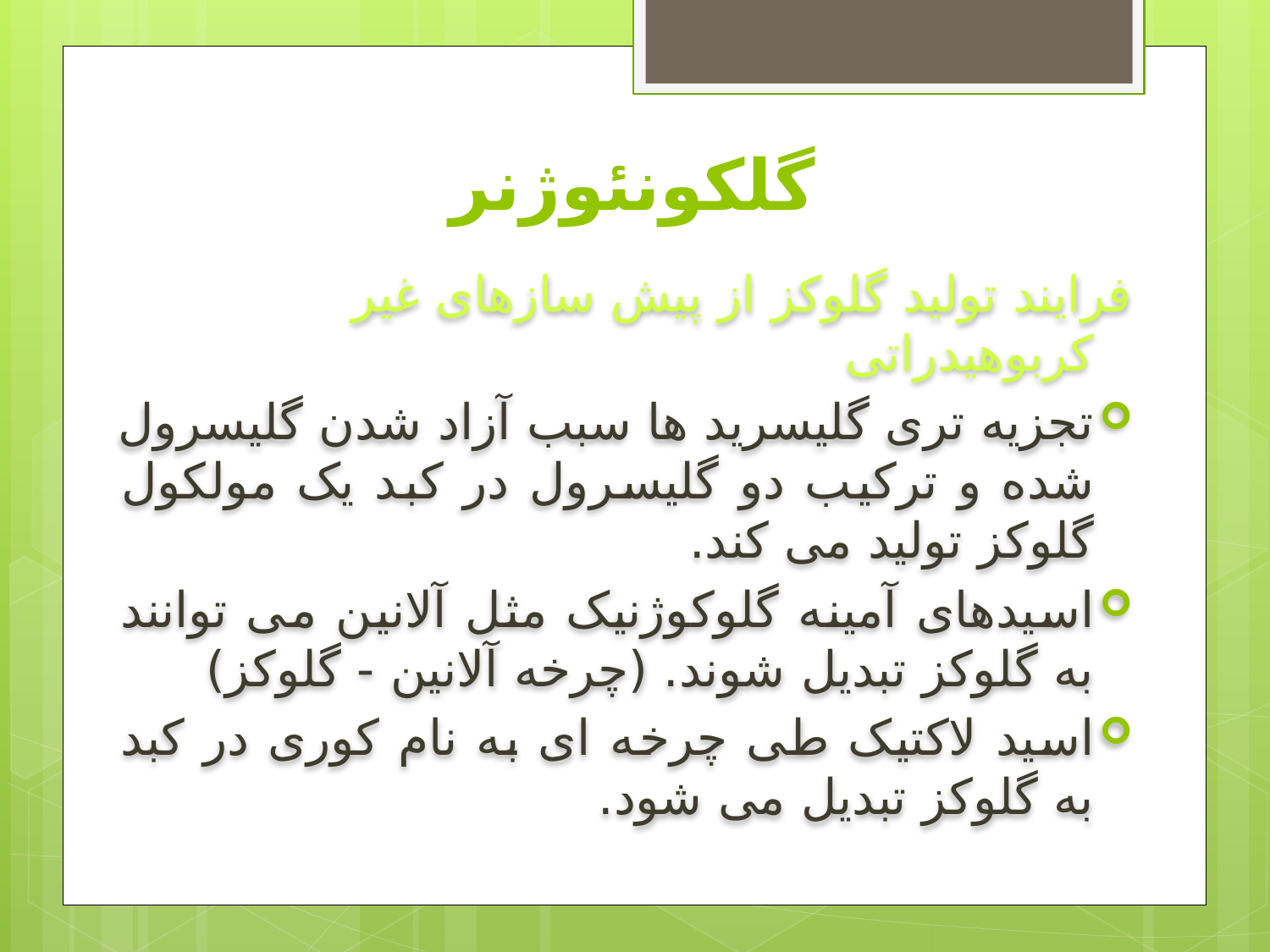

# گلکونئوژنر
فرایند تولید گلوکز از پیش سازهای غیر کربوهیدراتی
تجزیه تری گلیسرید ها سبب آزاد شدن گلیسرول شده و ترکیب دو گلیسرول در کبد یک مولکول گلوکز تولید می کند.
اسیدهای آمینه گلوکوژنیک مثل آلانین می توانند به گلوکز تبدیل شوند. (چرخه آلانین - گلوکز)
اسید لاکتیک طی چرخه ای به نام کوری در کبد به گلوکز تبدیل می شود.